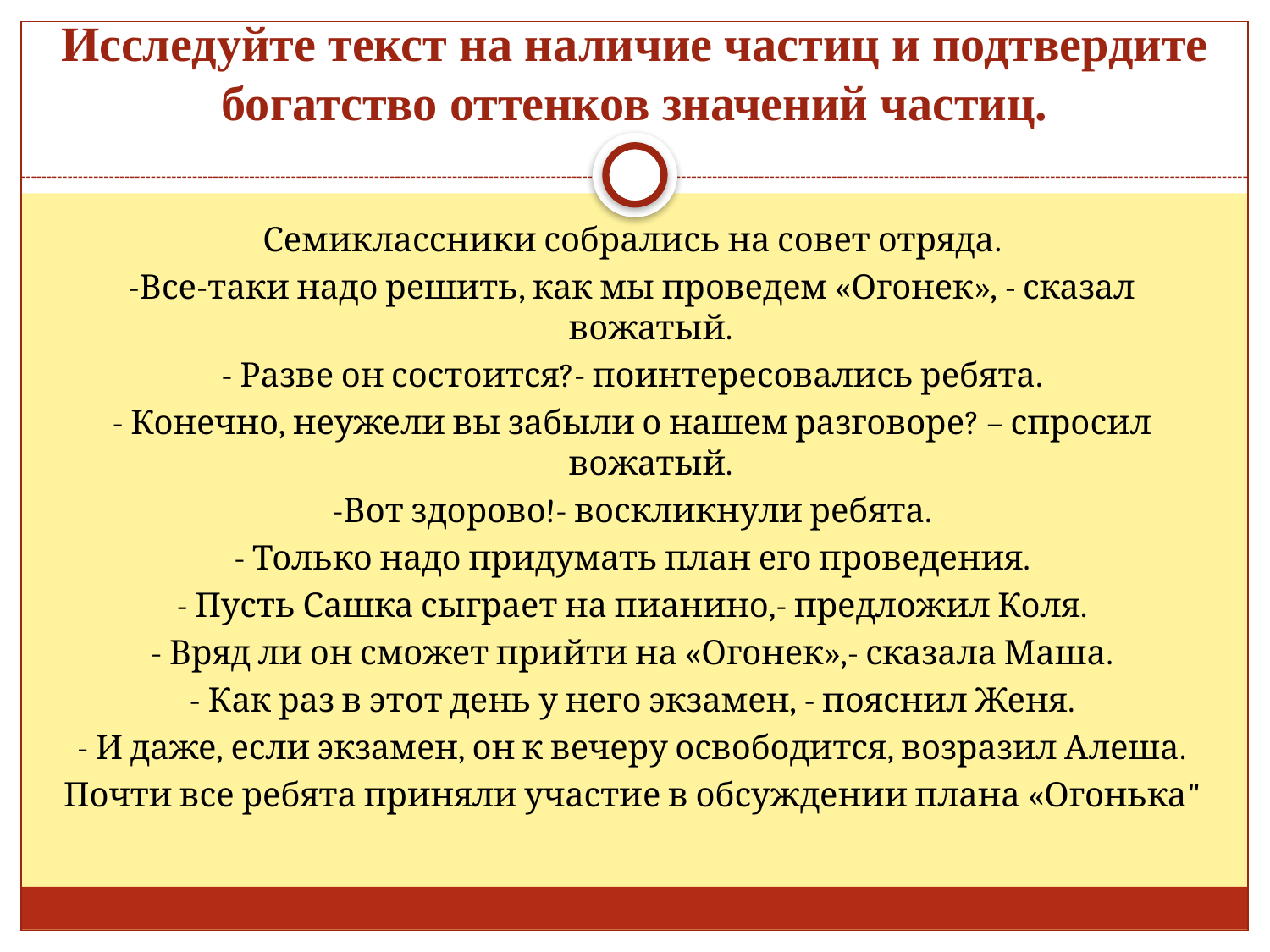

# Исследуйте текст на наличие частиц и подтвердите богатство оттенков значений частиц.
Семиклассники собрались на совет отряда.
-Все-таки надо решить, как мы проведем «Огонек», - сказал вожатый.
- Разве он состоится?- поинтересовались ребята.
- Конечно, неужели вы забыли о нашем разговоре? – спросил вожатый.
-Вот здорово!- воскликнули ребята.
- Только надо придумать план его проведения.
- Пусть Сашка сыграет на пианино,- предложил Коля.
- Вряд ли он сможет прийти на «Огонек»,- сказала Маша.
- Как раз в этот день у него экзамен, - пояснил Женя.
- И даже, если экзамен, он к вечеру освободится, возразил Алеша.
Почти все ребята приняли участие в обсуждении плана «Огонька"